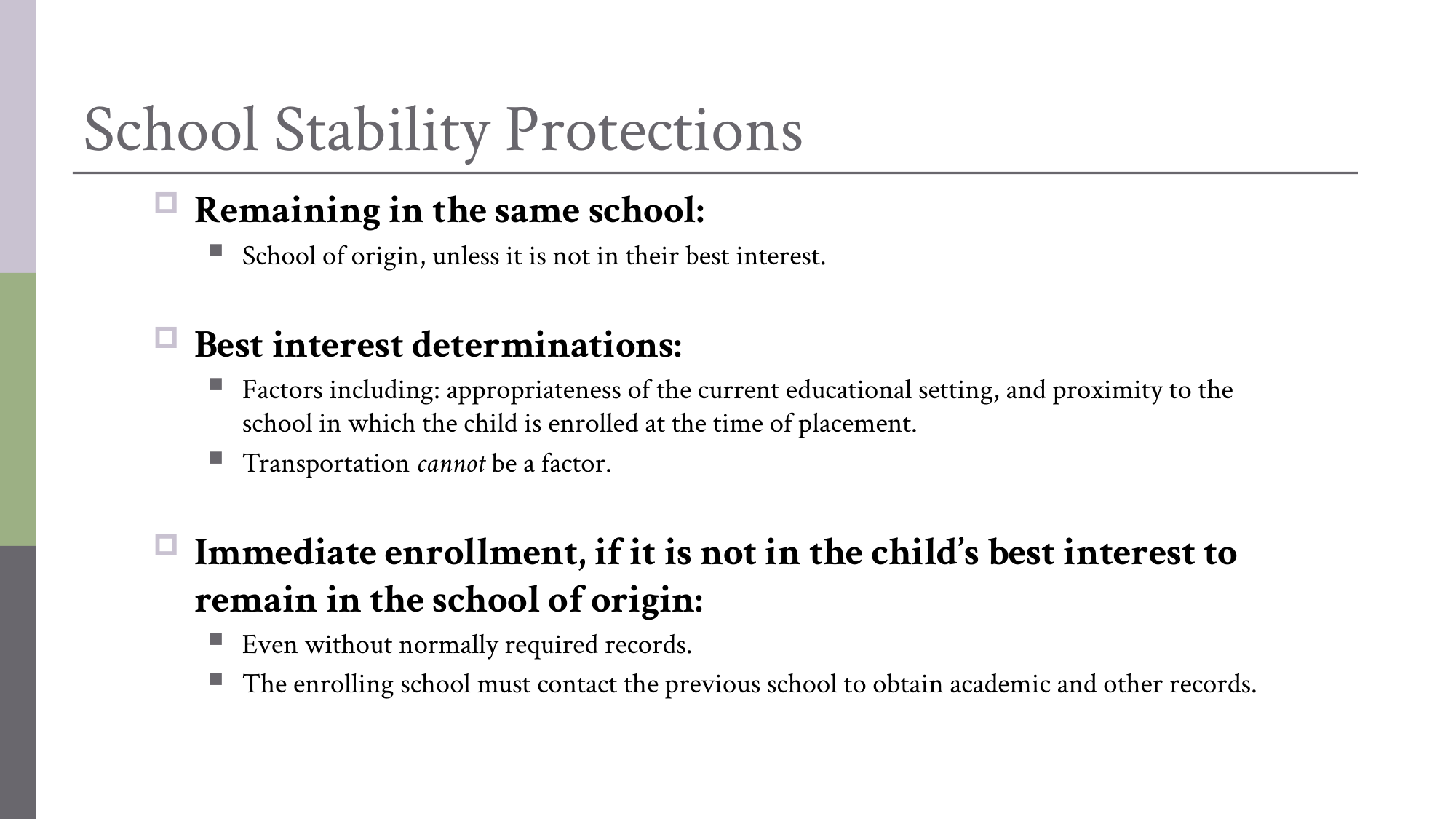

# School Stability Protections
Remaining in the same school:
School of origin, unless it is not in their best interest.

Best interest determinations:
Factors including: appropriateness of the current educational setting, and proximity to the school in which the child is enrolled at the time of placement.
Transportation cannot be a factor.

Immediate enrollment, if it is not in the child’s best interest to remain in the school of origin:
Even without normally required records.
The enrolling school must contact the previous school to obtain academic and other records.